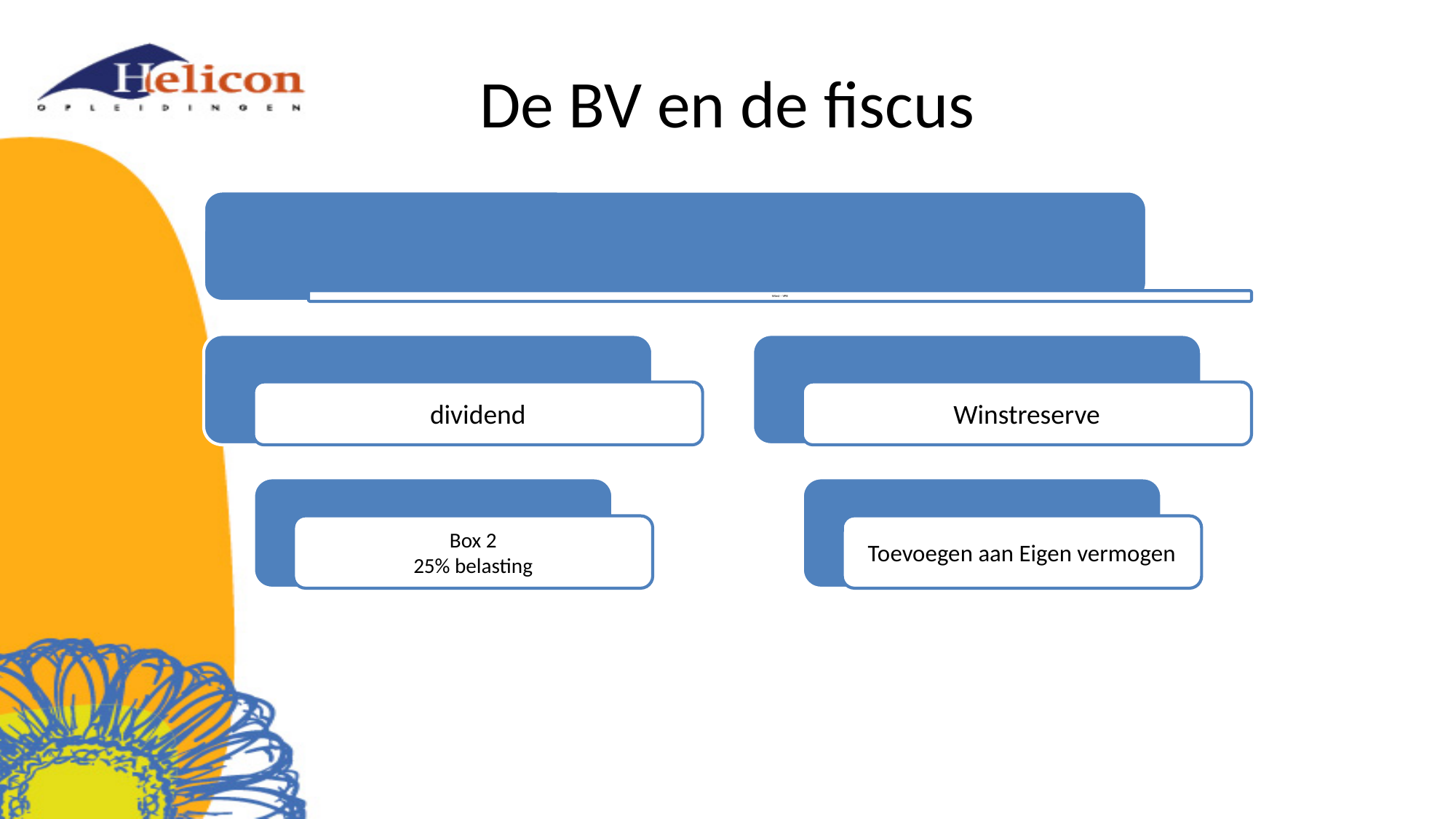

# De BV en de fiscus
Winst – VPB
dividend
Box 2
25% belasting
Winstreserve
Toevoegen aan Eigen vermogen